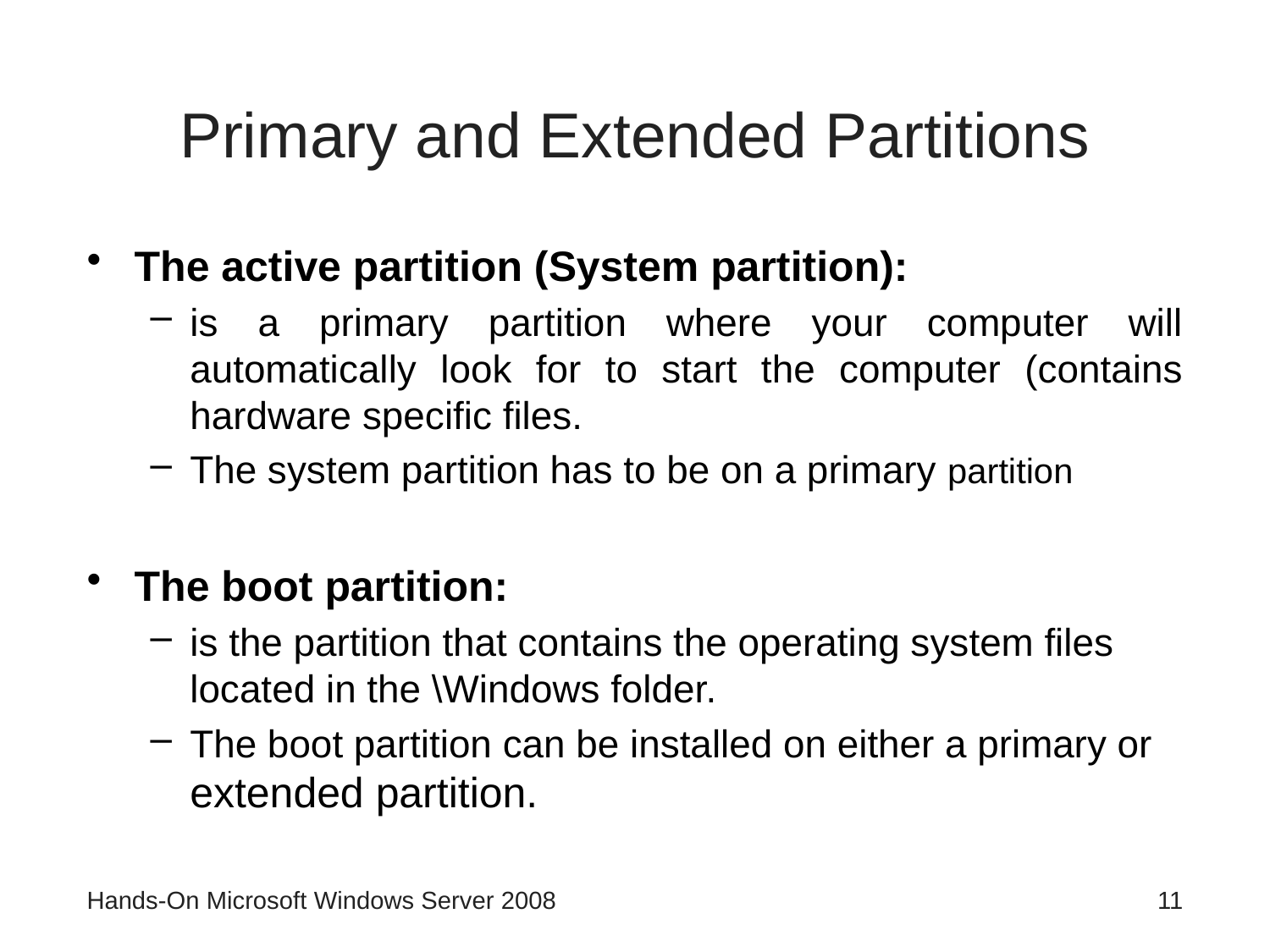

# Primary and Extended Partitions
The active partition (System partition):
is a primary partition where your computer will automatically look for to start the computer (contains hardware specific files.
The system partition has to be on a primary partition

The boot partition:
is the partition that contains the operating system files located in the \Windows folder.
The boot partition can be installed on either a primary or extended partition.
Hands-On Microsoft Windows Server 2008
11